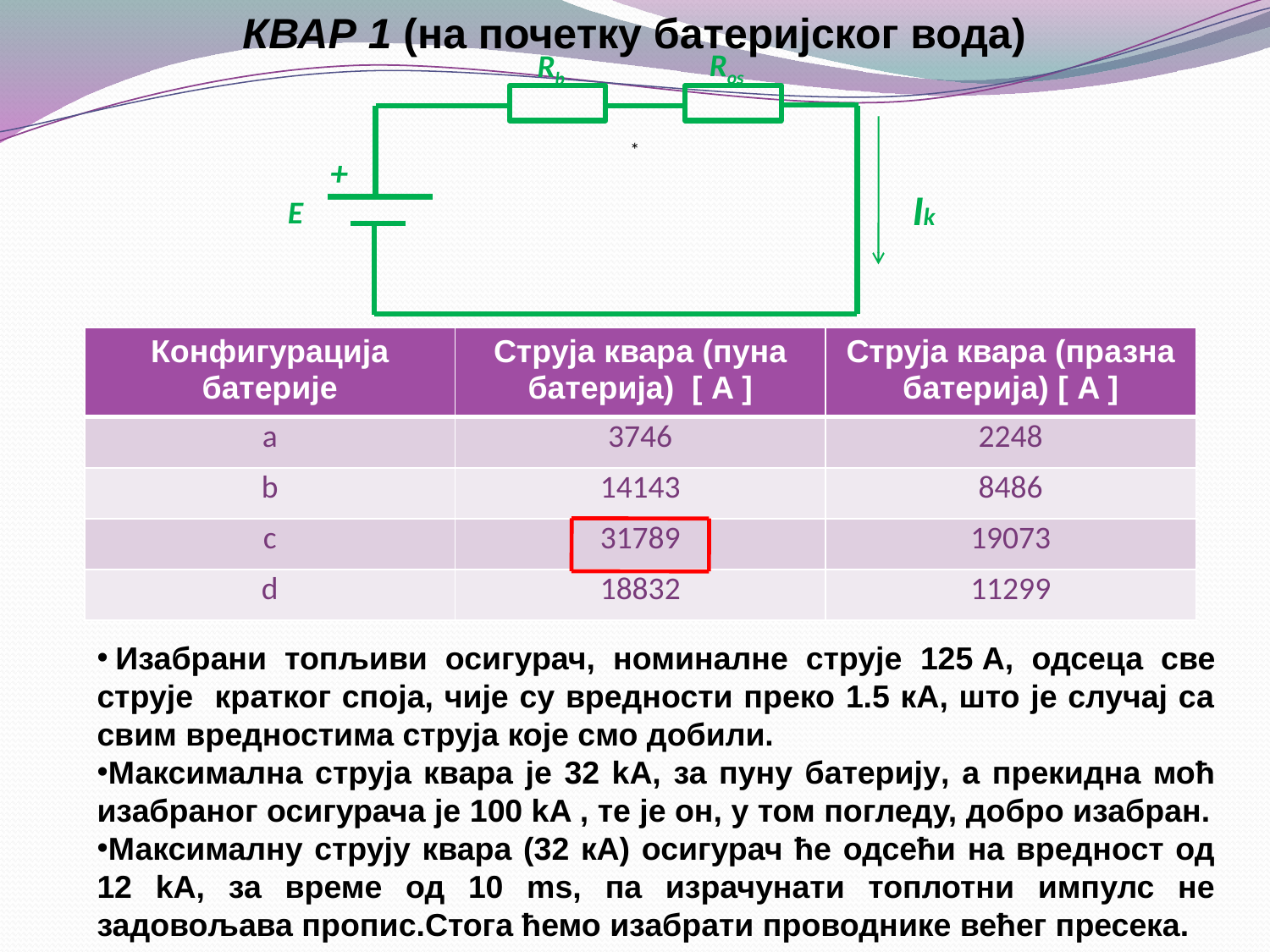

КВАР 1 (на почетку батеријског вода)
Ros
Rb

*

+
Ik
E

| Конфигурација батерије | Струја квара (пуна батерија) [ A ] | Струја квара (празна батерија) [ A ] |
| --- | --- | --- |
| a | 3746 | 2248 |
| b | 14143 | 8486 |
| c | 31789 | 19073 |
| d | 18832 | 11299 |
 Изабрани  топљиви  осигурач,  номиналне  струје  125 A,  одсеца  све струје  кратког споја, чије су вредности преко 1.5 кА, што је случај са свим вредностима струја које смо добили.
Максимална струја квара је 32 kА, за пуну батерију, а прекидна моћ изабраног осигурача је 100 kA , те је он, у том погледу, добро изабран.
Максималну струју квара (32 кА) осигурач ће одсећи на вредност од 12 kA, за време од 10 ms, па израчунати топлотни импулс не задовољава пропис.Стога ћемо изабрати проводнике већег пресека.